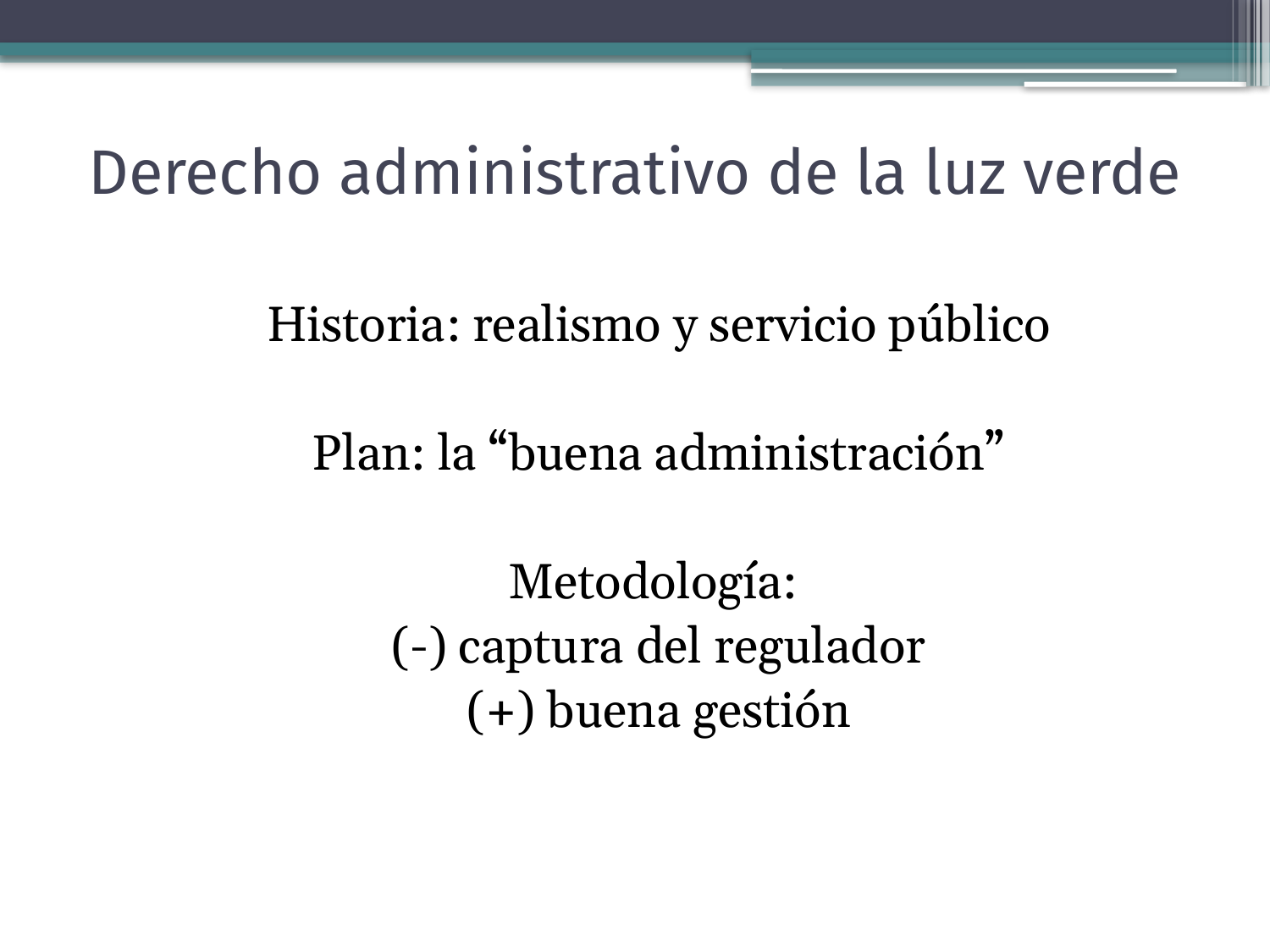

# Derecho administrativo de la luz verde
Historia: realismo y servicio público

Plan: la “buena administración”

Metodología:
(-) captura del regulador
(+) buena gestión